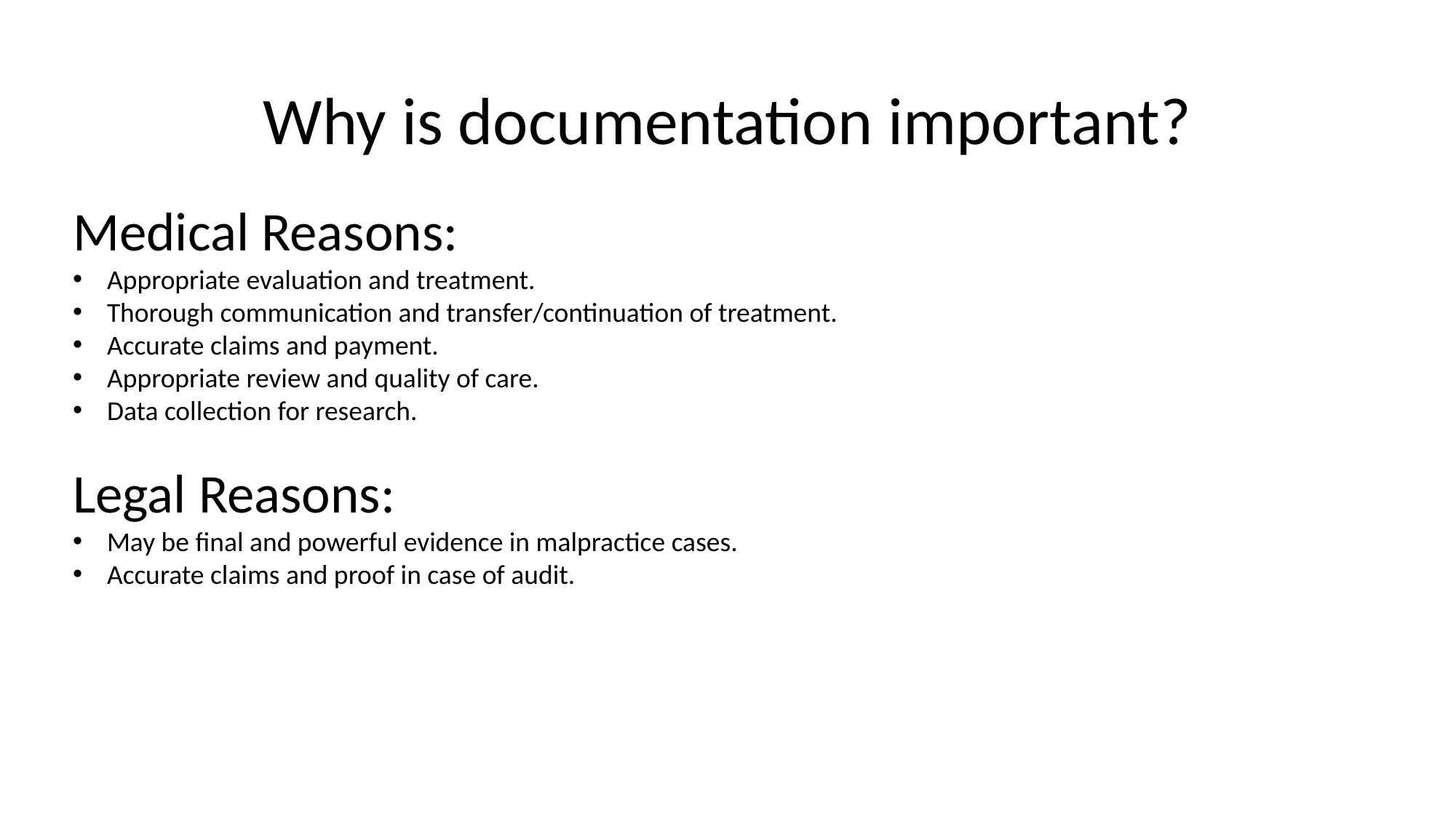

# Why is documentation important?
Medical Reasons:
Appropriate evaluation and treatment.
Thorough communication and transfer/continuation of treatment.
Accurate claims and payment.
Appropriate review and quality of care.
Data collection for research.

Legal Reasons:
May be final and powerful evidence in malpractice cases.
Accurate claims and proof in case of audit.